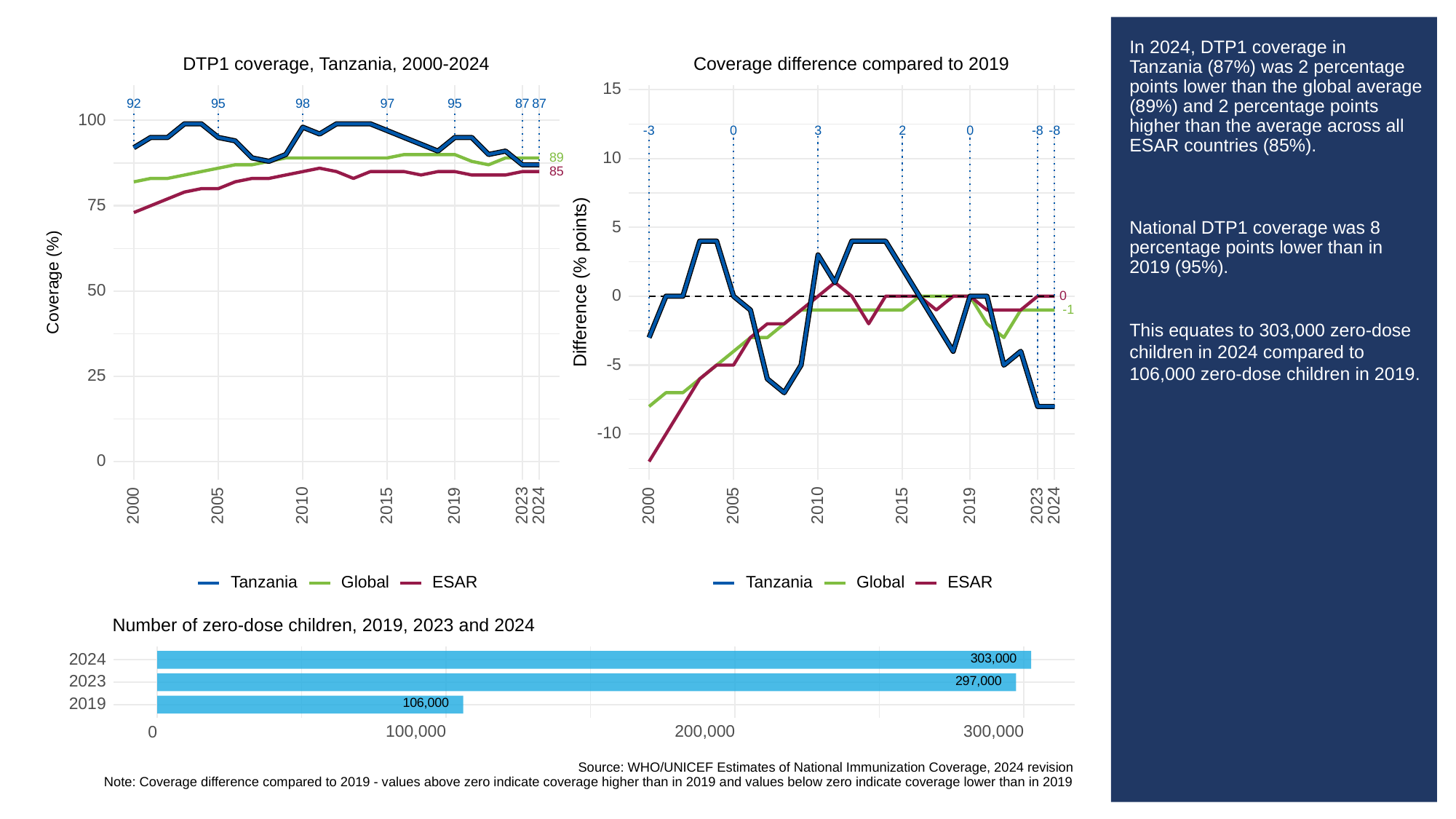

# In 2024, DTP1 coverage in Tanzania (87%) was 2 percentage points lower than the global average (89%) and 2 percentage points higher than the average across all ESAR countries (85%).

National DTP1 coverage was 8 percentage points lower than in 2019 (95%).

This equates to 303,000 zero-dose children in 2024 compared to 106,000 zero-dose children in 2019.

Coverage difference compared to 2019
DTP1 coverage, Tanzania, 2000-2024
15

92
95
98
97
95
87
87

100

-3
3
0
0
-8
-8
2

10
89

85

75

5

Difference (% points)
Coverage (%)

50
0

0

-1

-5

25

-10

0

2023
2023
2000
2005
2010
2015
2019
2024
2000
2005
2010
2015
2019
2024
Global
ESAR
Global
ESAR
Tanzania
Tanzania

Number of zero-dose children, 2019, 2023 and 2024

303,000
2024

297,000
2023

106,000
2019

100,000
200,000
300,000
0
Source: WHO/UNICEF Estimates of National Immunization Coverage, 2024 revision
Note: Coverage difference compared to 2019 - values above zero indicate coverage higher than in 2019 and values below zero indicate coverage lower than in 2019